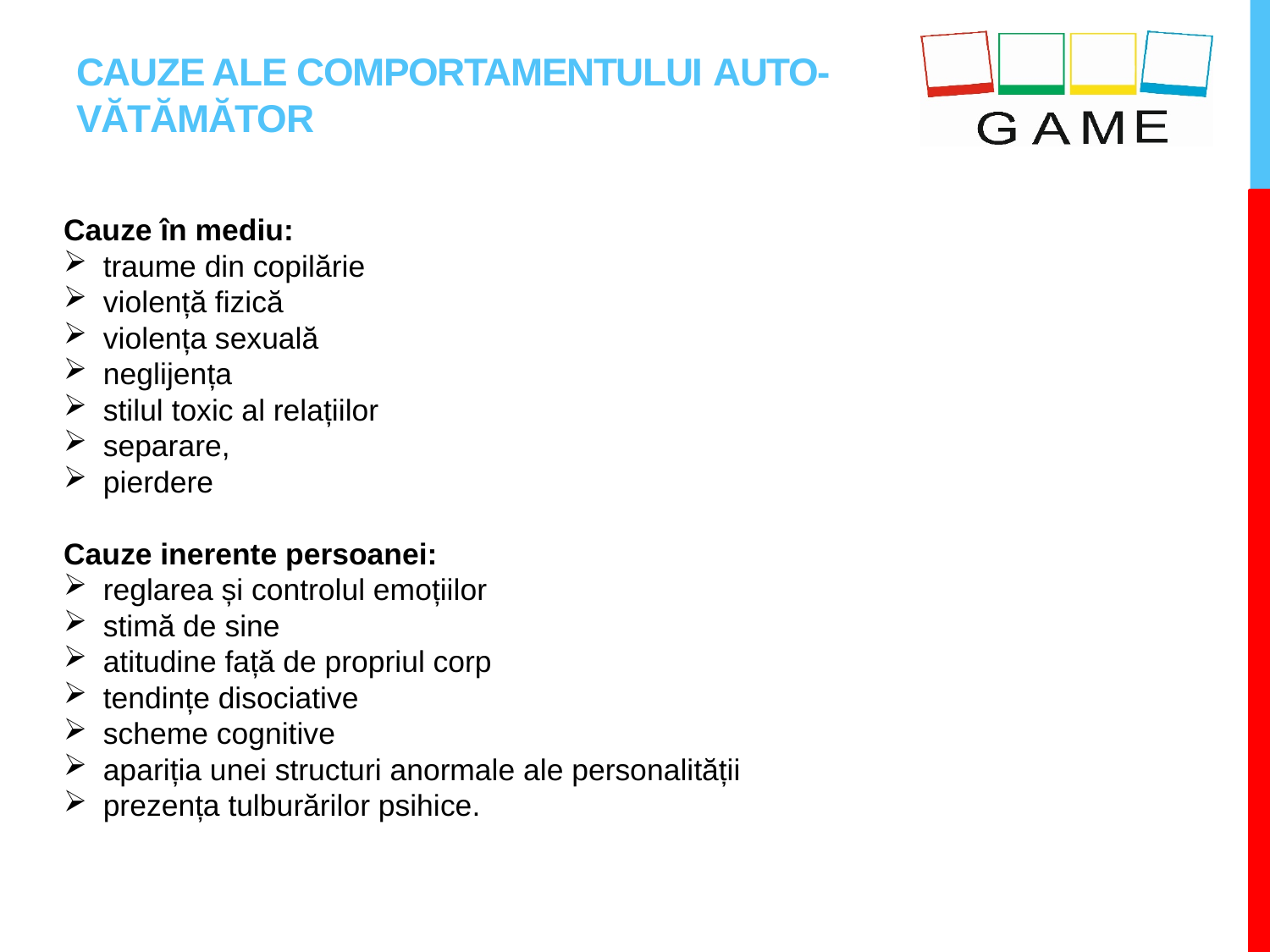

# CauZE ALE COMPORTAMENTULUI AUTO-VĂTĂMĂTOR
Cauze în mediu:
traume din copilărie
violență fizică
violența sexuală
neglijența
stilul toxic al relațiilor
separare,
pierdere

Cauze inerente persoanei:
reglarea și controlul emoțiilor
stimă de sine
atitudine față de propriul corp
tendințe disociative
scheme cognitive
apariția unei structuri anormale ale personalității
prezența tulburărilor psihice.